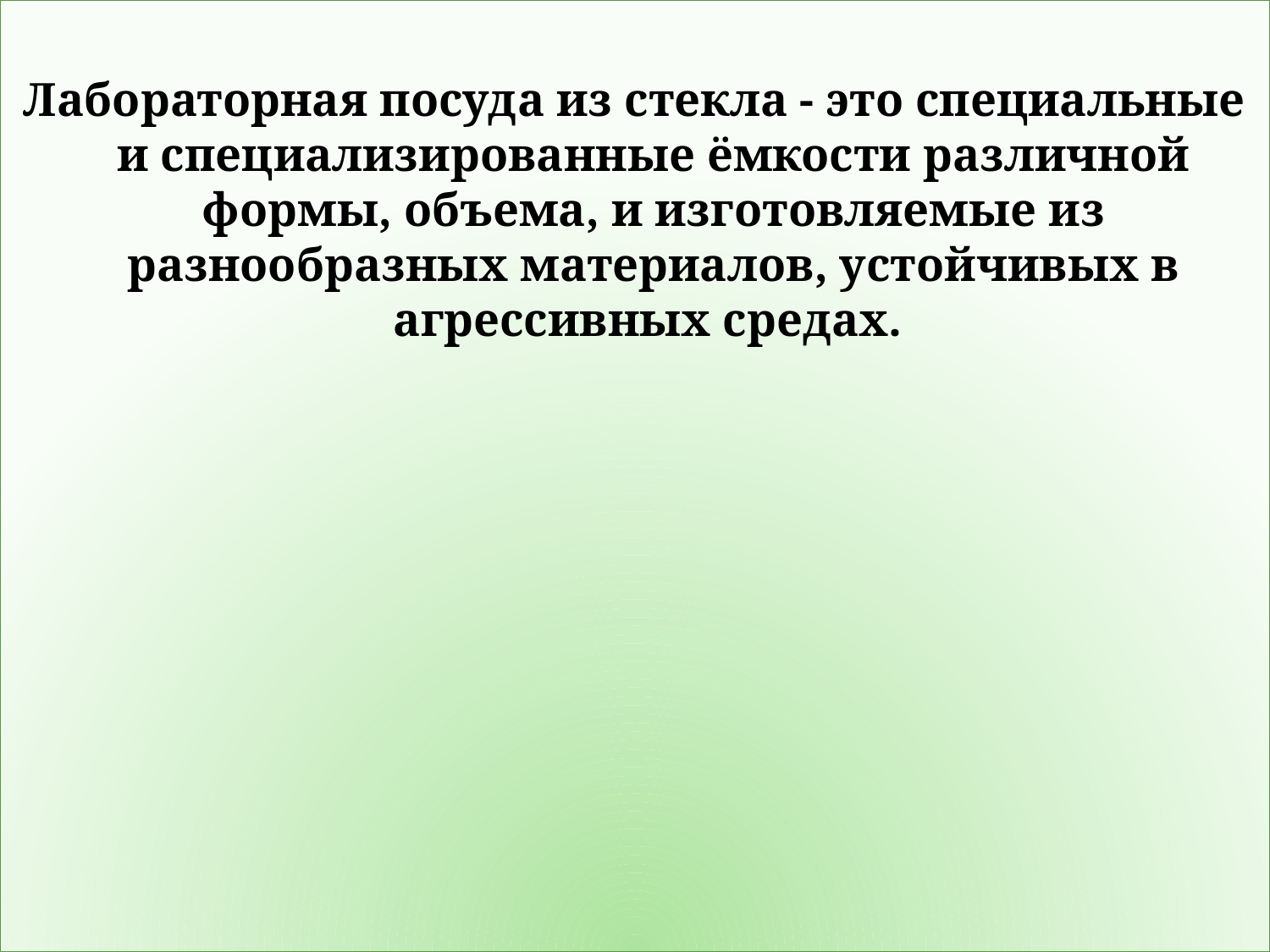

Лабораторная посуда из стекла - это специальные и специализированные ёмкости различной формы, объема, и изготовляемые из разнообразных материалов, устойчивых в агрессивных средах.